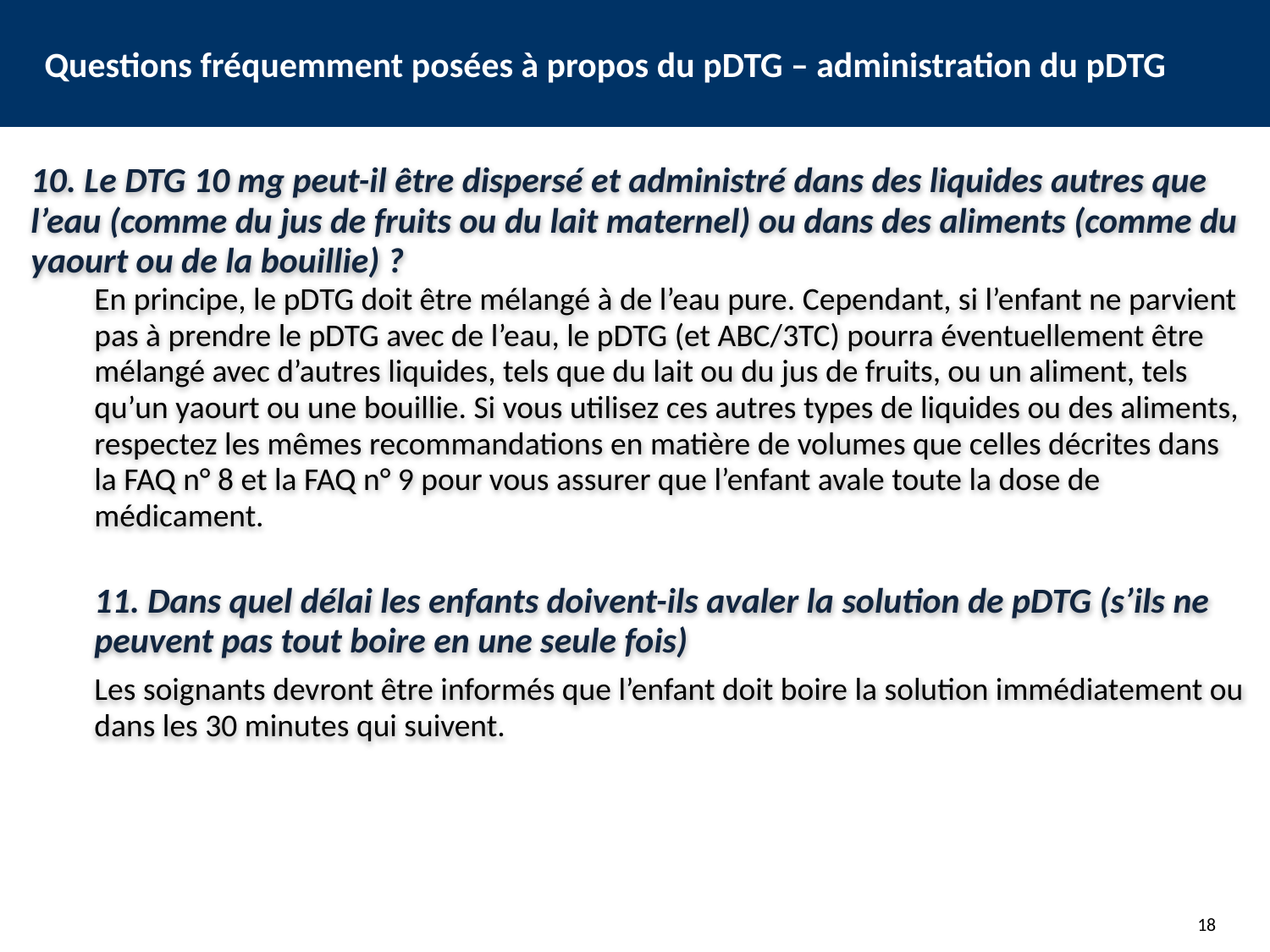

# Questions fréquemment posées à propos du pDTG – administration du pDTG
10. Le DTG 10 mg peut-il être dispersé et administré dans des liquides autres que l’eau (comme du jus de fruits ou du lait maternel) ou dans des aliments (comme du yaourt ou de la bouillie) ?
En principe, le pDTG doit être mélangé à de l’eau pure. Cependant, si l’enfant ne parvient pas à prendre le pDTG avec de l’eau, le pDTG (et ABC/3TC) pourra éventuellement être mélangé avec d’autres liquides, tels que du lait ou du jus de fruits, ou un aliment, tels qu’un yaourt ou une bouillie. Si vous utilisez ces autres types de liquides ou des aliments, respectez les mêmes recommandations en matière de volumes que celles décrites dans la FAQ n° 8 et la FAQ n° 9 pour vous assurer que l’enfant avale toute la dose de médicament.

11. Dans quel délai les enfants doivent-ils avaler la solution de pDTG (s’ils ne peuvent pas tout boire en une seule fois)
Les soignants devront être informés que l’enfant doit boire la solution immédiatement ou dans les 30 minutes qui suivent.